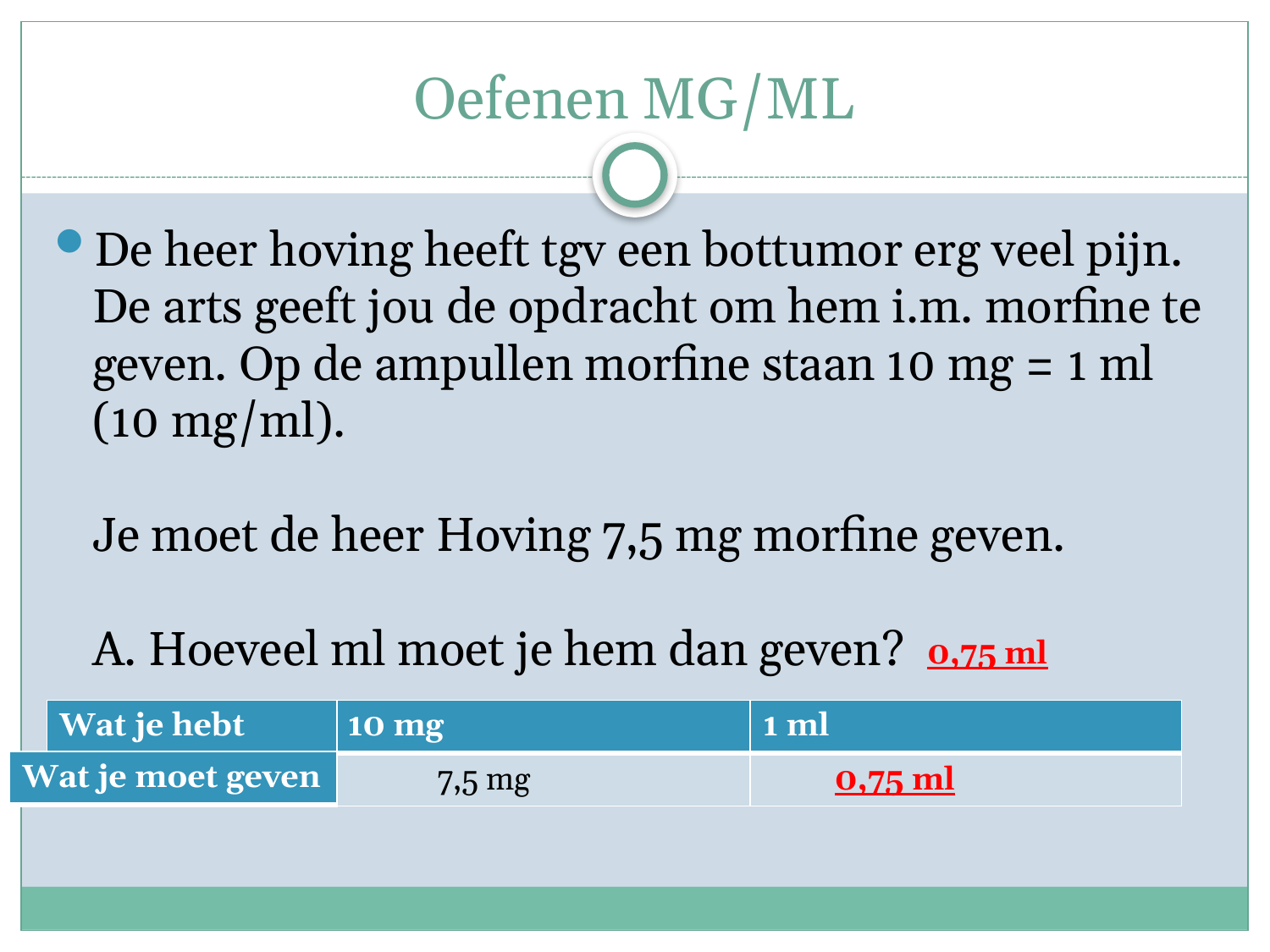

# Oefenen MG/ML
De heer hoving heeft tgv een bottumor erg veel pijn. De arts geeft jou de opdracht om hem i.m. morfine te geven. Op de ampullen morfine staan 10 mg = 1 ml (10 mg/ml).
Je moet de heer Hoving 7,5 mg morfine geven.
A. Hoeveel ml moet je hem dan geven?
0,75 ml
| Wat je hebt |
| --- |
| 10 mg | 1 ml |
| --- | --- |
|  |  |
| Wat je moet geven |
| --- |
0,75 ml
7,5 mg